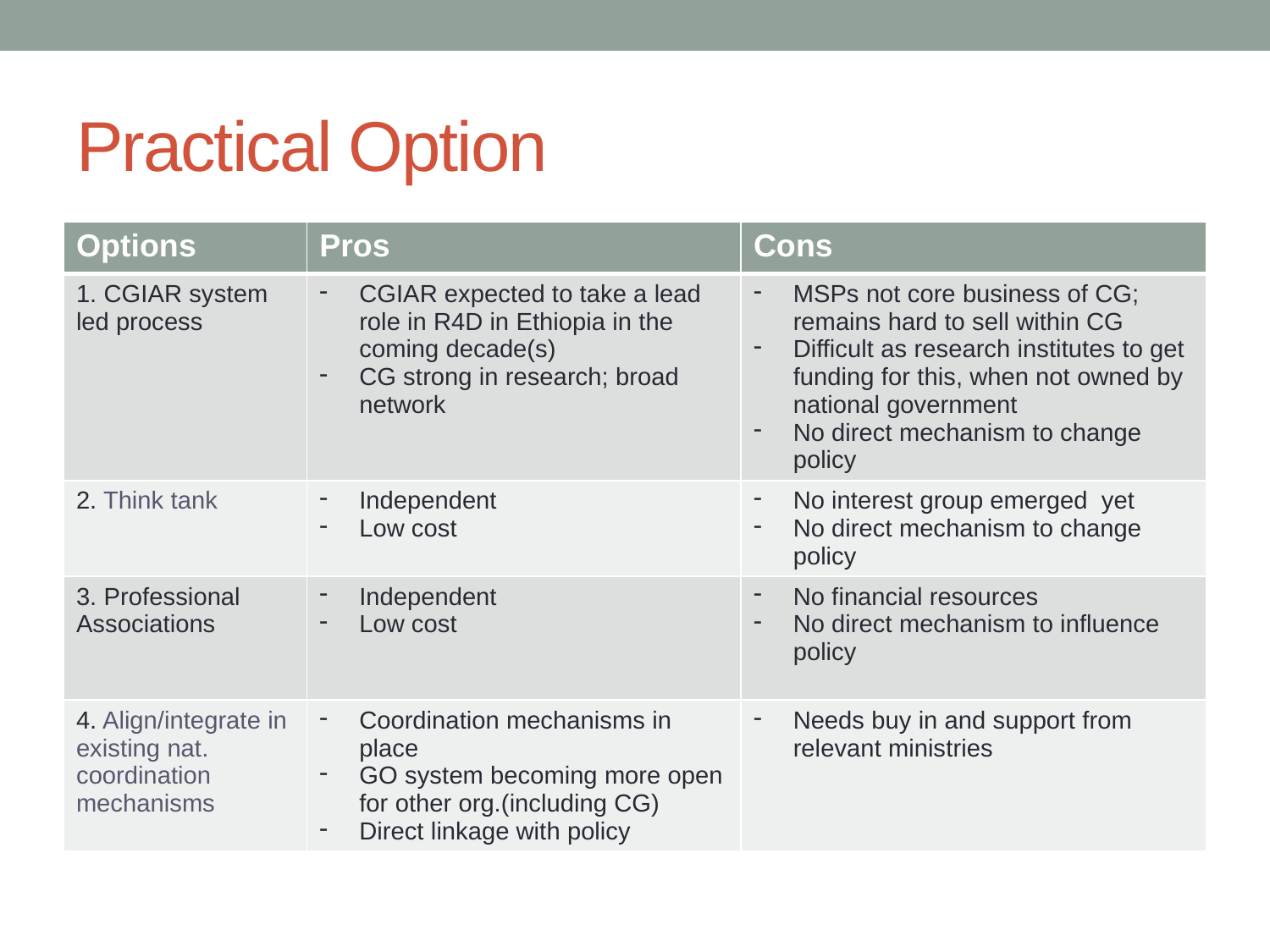

# Practical Option
| Options | Pros | Cons |
| --- | --- | --- |
| 1. CGIAR system led process | CGIAR expected to take a lead role in R4D in Ethiopia in the coming decade(s) CG strong in research; broad network | MSPs not core business of CG; remains hard to sell within CG Difficult as research institutes to get funding for this, when not owned by national government No direct mechanism to change policy |
| 2. Think tank | Independent Low cost | No interest group emerged yet No direct mechanism to change policy |
| 3. Professional Associations | Independent Low cost | No financial resources No direct mechanism to influence policy |
| 4. Align/integrate in existing nat. coordination mechanisms | Coordination mechanisms in place GO system becoming more open for other org.(including CG) Direct linkage with policy | Needs buy in and support from relevant ministries |